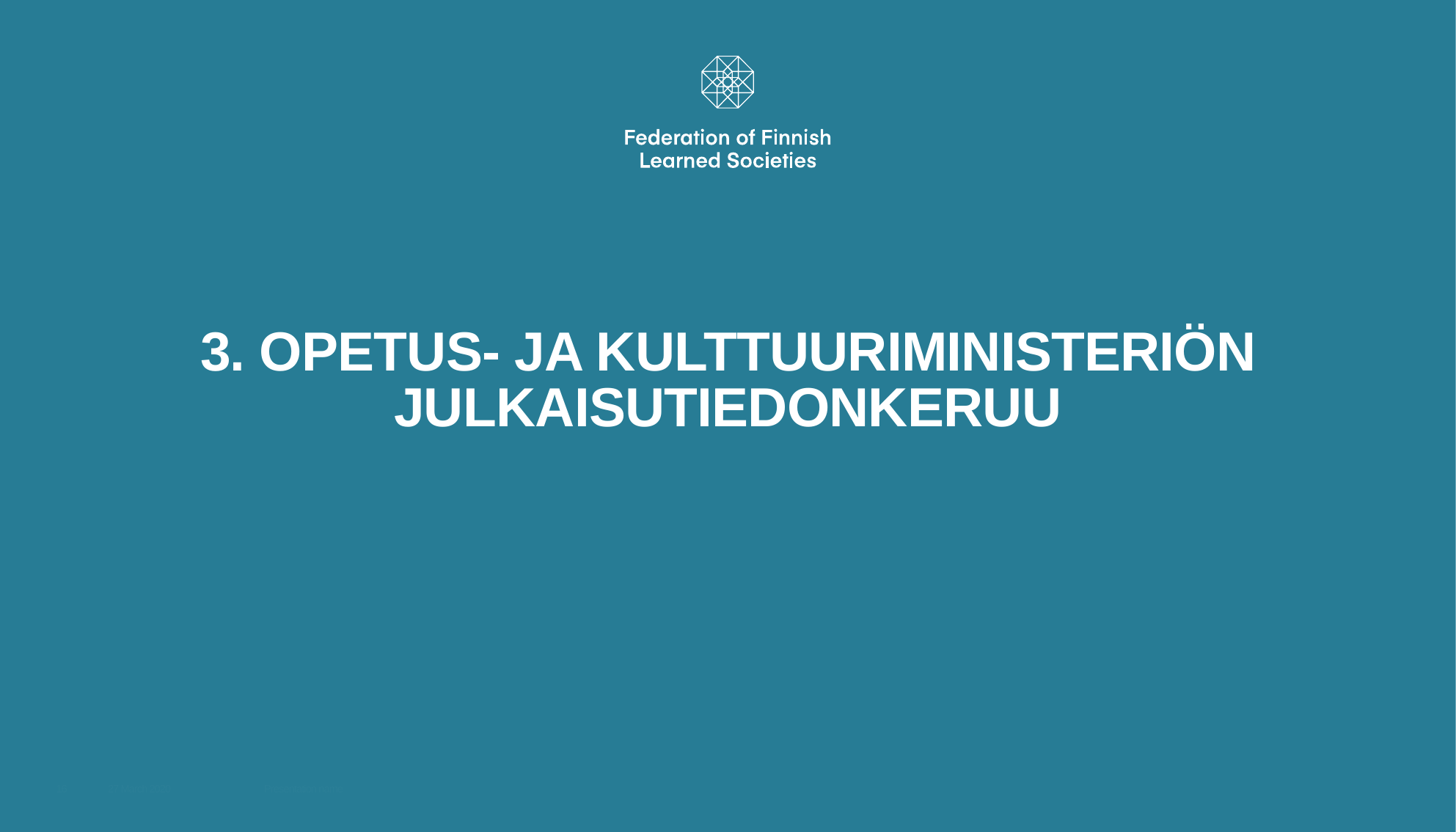

# 3. OPETUS- JA KULTTUURIMINISTERIÖN JULKAISUTIEDONKERUU
27 March 2020
Presentation name
16